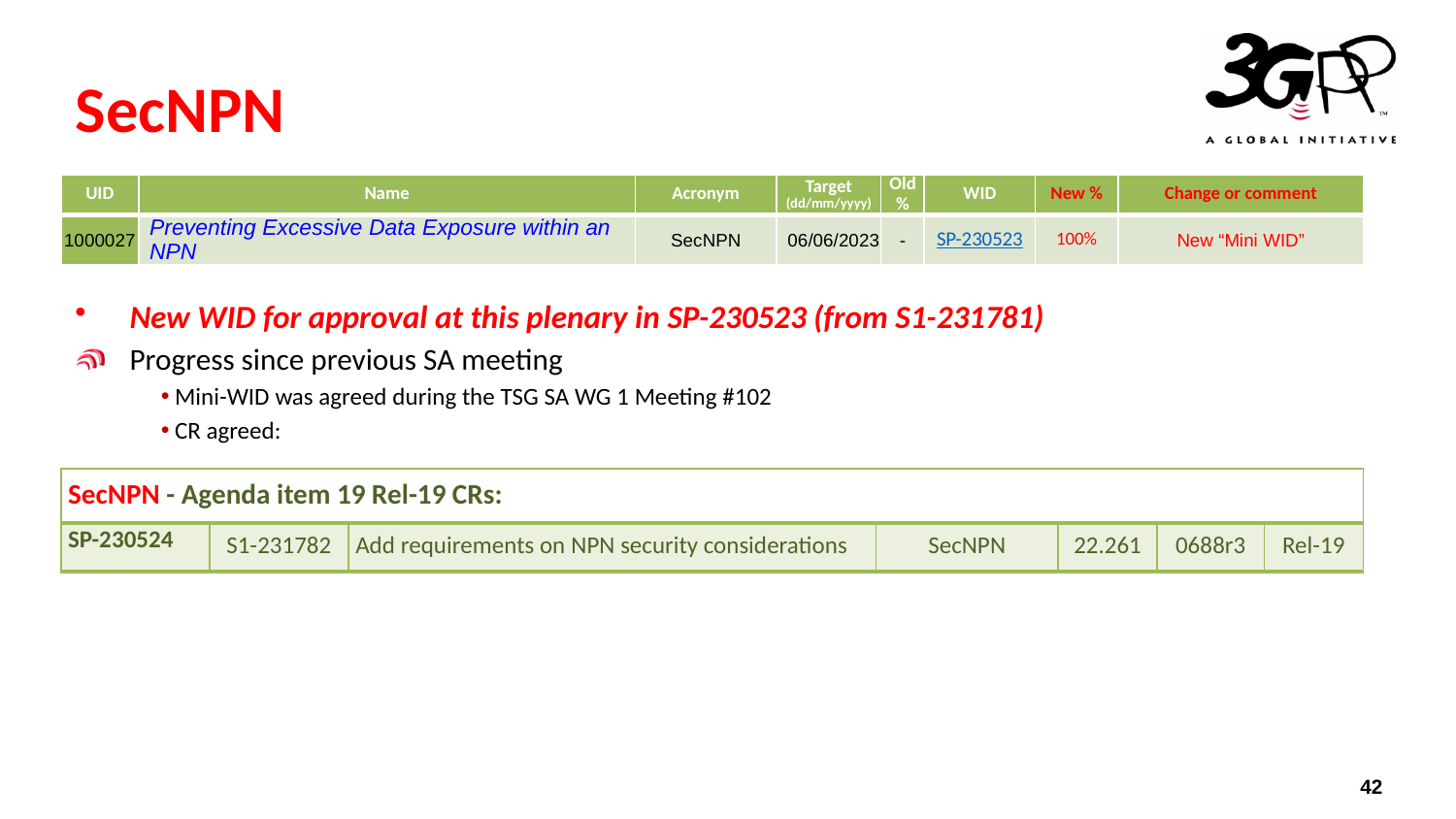

# SecNPN
| UID | Name | Acronym | Target (dd/mm/yyyy) | Old % | WID | New % | Change or comment |
| --- | --- | --- | --- | --- | --- | --- | --- |
| 1000027 | Preventing Excessive Data Exposure within an NPN | SecNPN | 06/06/2023 | - | SP-230523 | 100% | New “Mini WID” |
New WID for approval at this plenary in SP-230523 (from S1-231781)
Progress since previous SA meeting
 Mini-WID was agreed during the TSG SA WG 1 Meeting #102
 CR agreed:
| SecNPN - Agenda item 19 Rel-19 CRs: |  |  |  |  |  |  |
| --- | --- | --- | --- | --- | --- | --- |
| SP-230524 | S1-231782 | Add requirements on NPN security considerations | SecNPN | 22.261 | 0688r3 | Rel-19 |